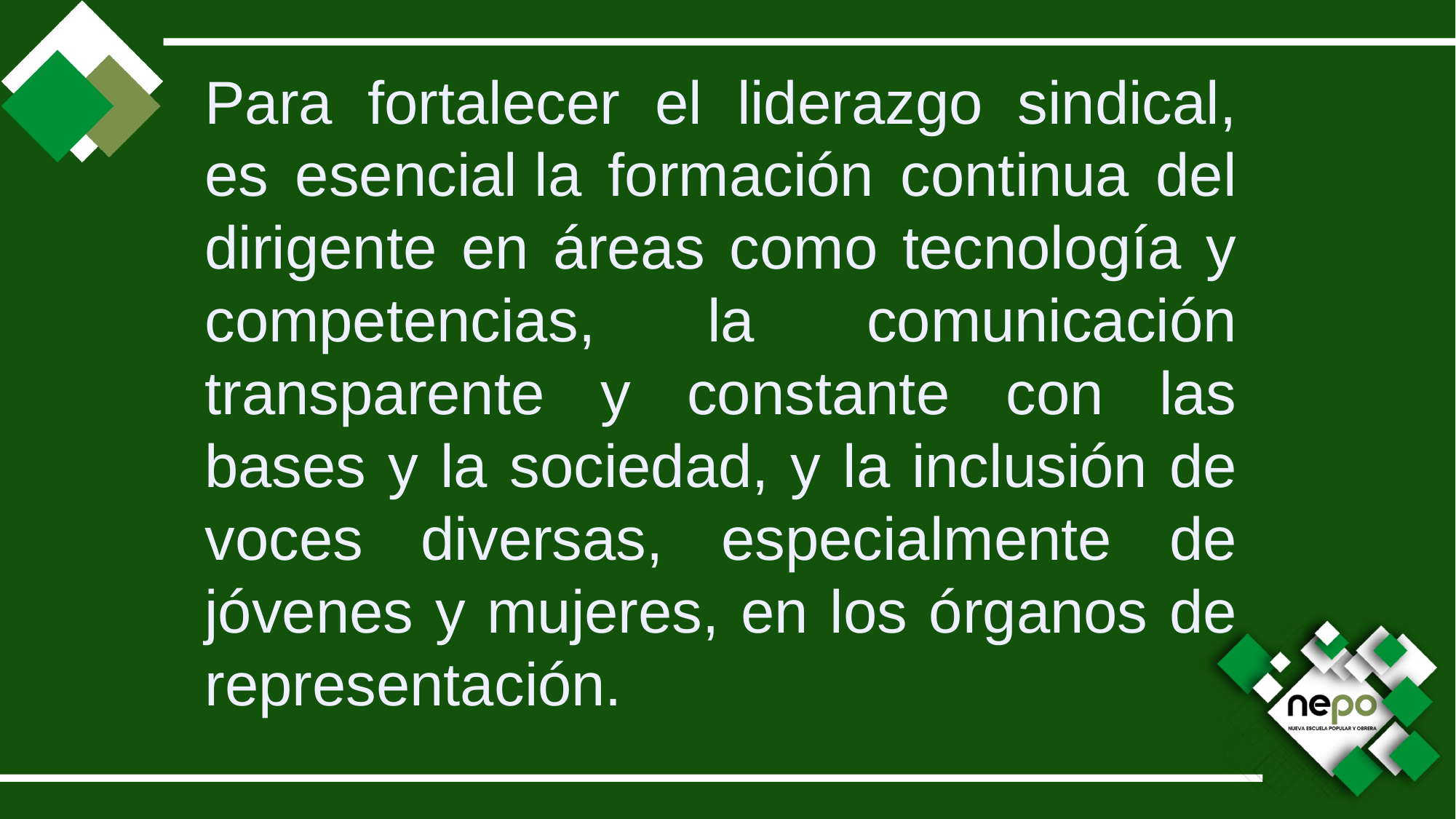

Para fortalecer el liderazgo sindical, es esencial la formación continua del dirigente en áreas como tecnología y competencias, la comunicación transparente y constante con las bases y la sociedad, y la inclusión de voces diversas, especialmente de jóvenes y mujeres, en los órganos de representación.